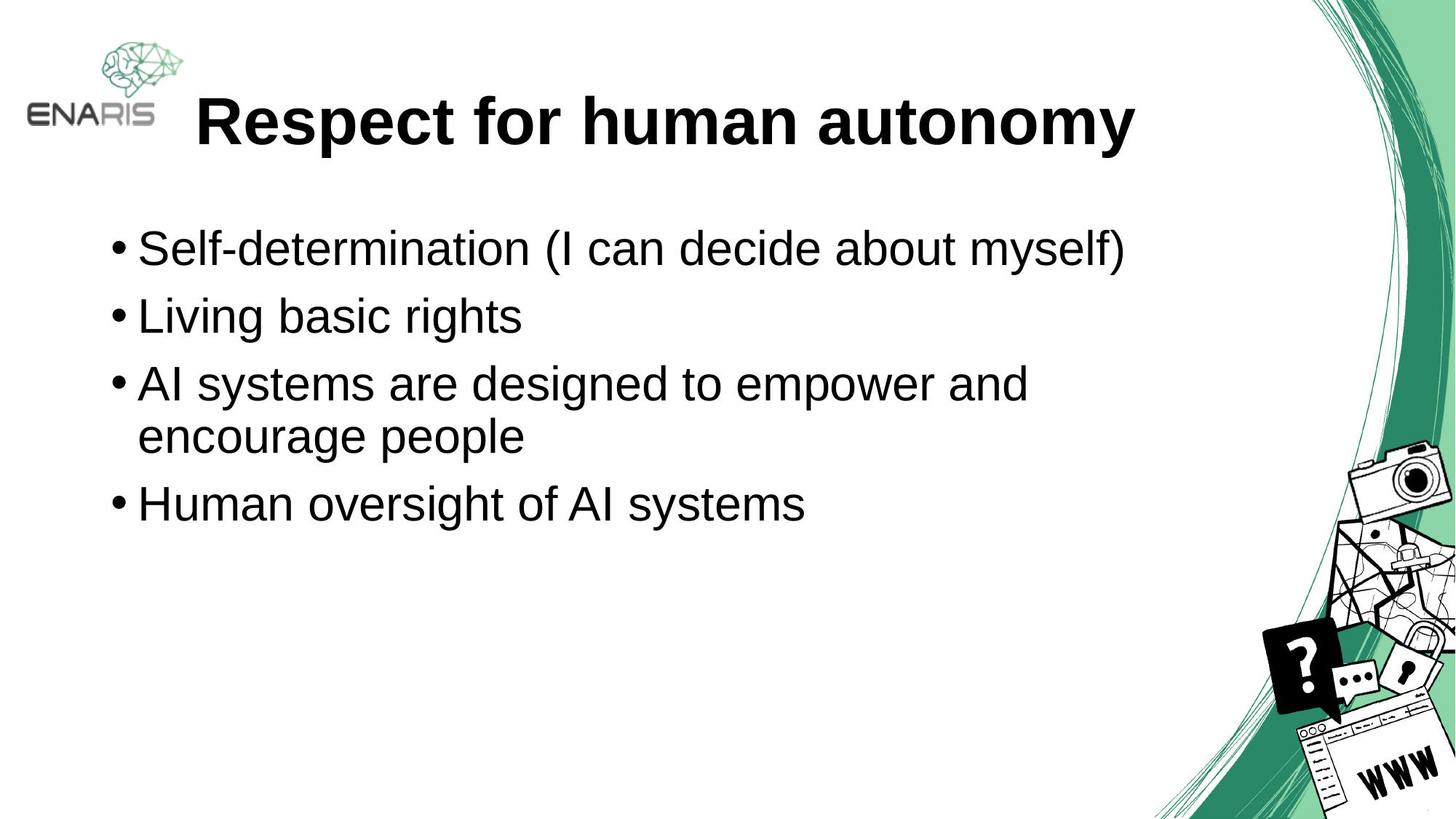

# Respect for human autonomy
Self-determination (I can decide about myself)
Living basic rights
AI systems are designed to empower and encourage people
Human oversight of AI systems